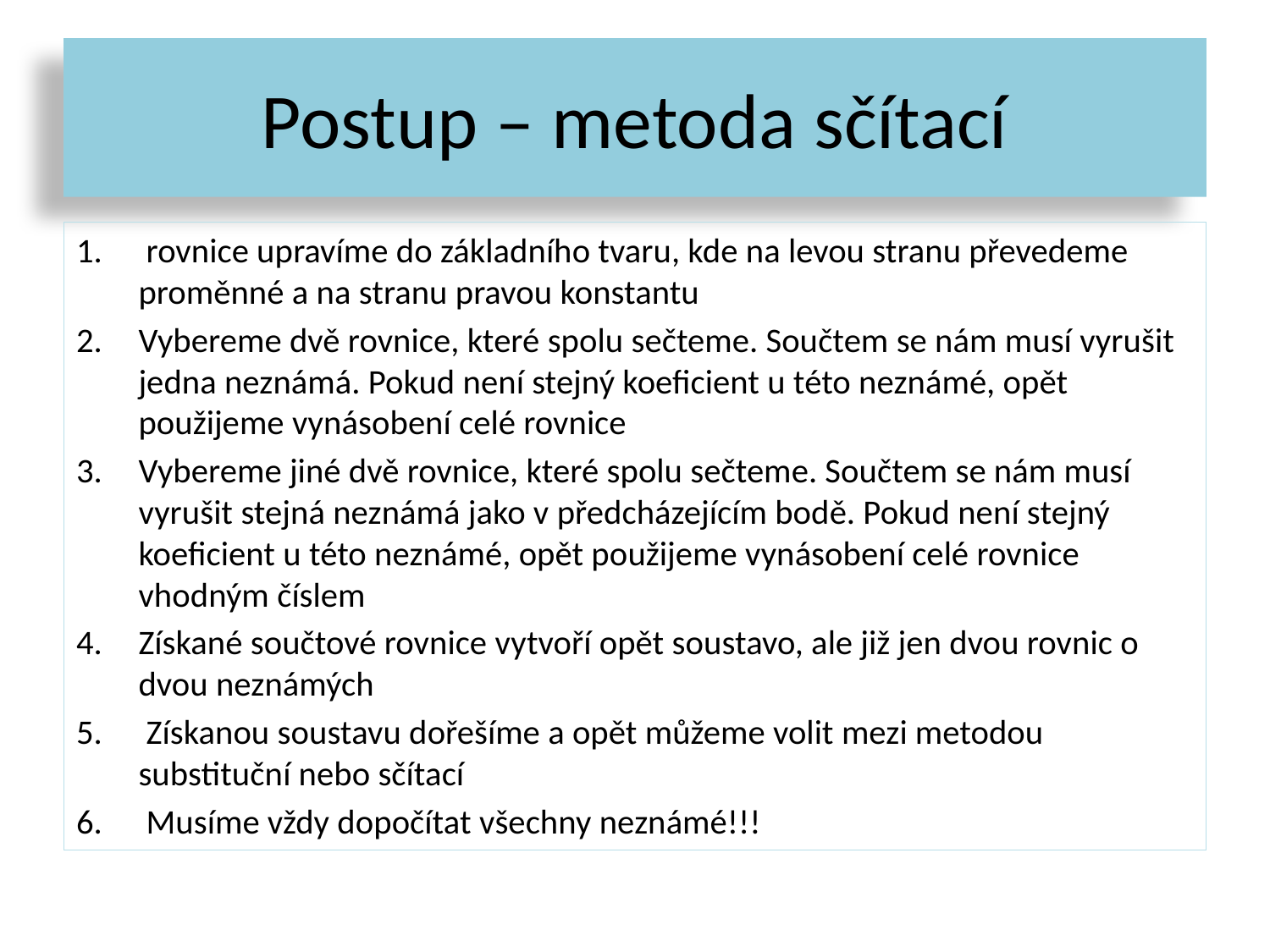

# Postup – metoda sčítací
 rovnice upravíme do základního tvaru, kde na levou stranu převedeme proměnné a na stranu pravou konstantu
Vybereme dvě rovnice, které spolu sečteme. Součtem se nám musí vyrušit jedna neznámá. Pokud není stejný koeficient u této neznámé, opět použijeme vynásobení celé rovnice
Vybereme jiné dvě rovnice, které spolu sečteme. Součtem se nám musí vyrušit stejná neznámá jako v předcházejícím bodě. Pokud není stejný koeficient u této neznámé, opět použijeme vynásobení celé rovnice vhodným číslem
Získané součtové rovnice vytvoří opět soustavo, ale již jen dvou rovnic o dvou neznámých
 Získanou soustavu dořešíme a opět můžeme volit mezi metodou substituční nebo sčítací
 Musíme vždy dopočítat všechny neznámé!!!